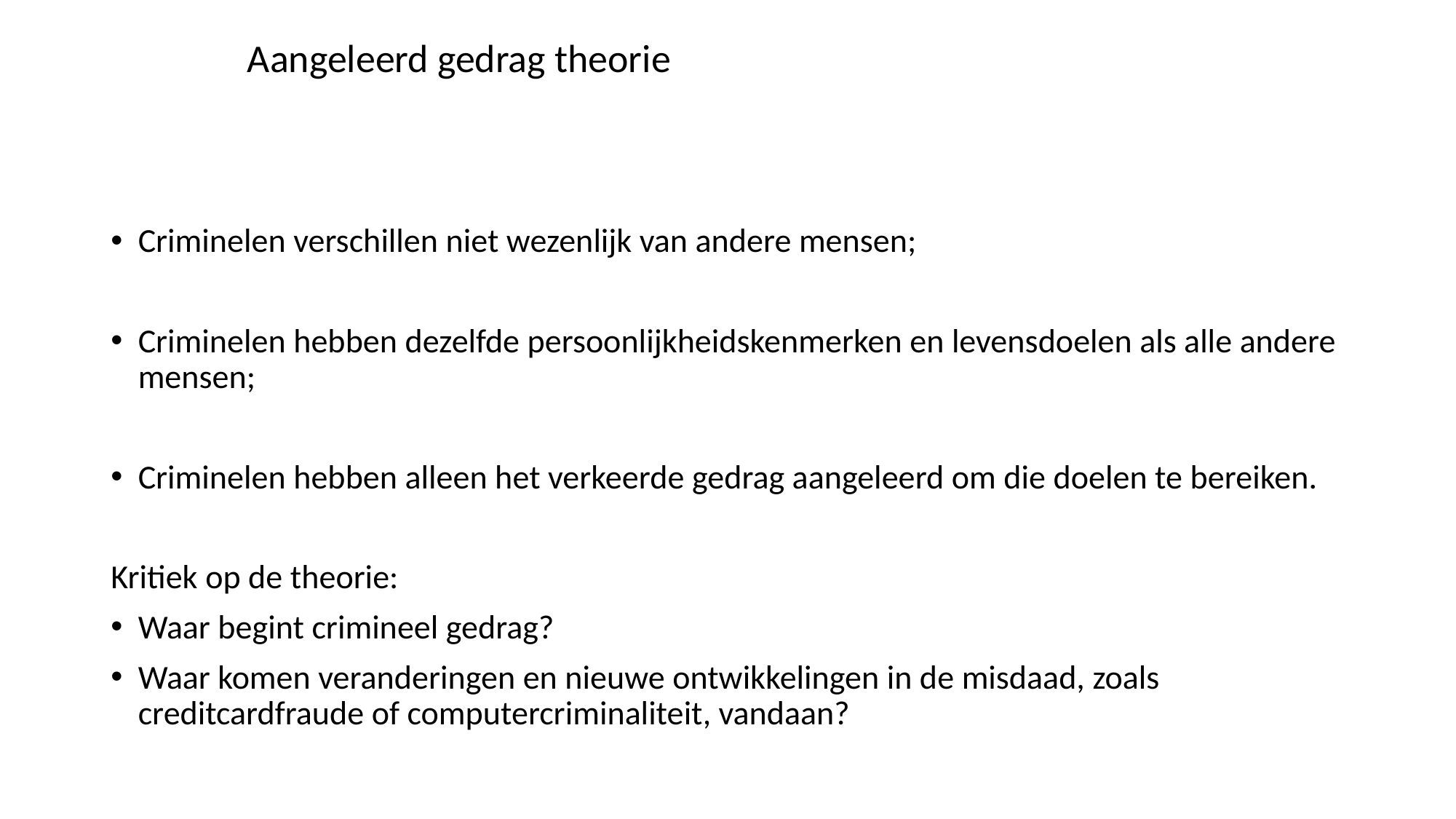

# Aangeleerd gedrag theorie
Criminelen verschillen niet wezenlijk van andere mensen;

Criminelen hebben dezelfde persoonlijkheidskenmerken en levensdoelen als alle andere mensen;

Criminelen hebben alleen het verkeerde gedrag aangeleerd om die doelen te bereiken.

Kritiek op de theorie:
Waar begint crimineel gedrag?
Waar komen veranderingen en nieuwe ontwikkelingen in de misdaad, zoals creditcardfraude of computercriminaliteit, vandaan?